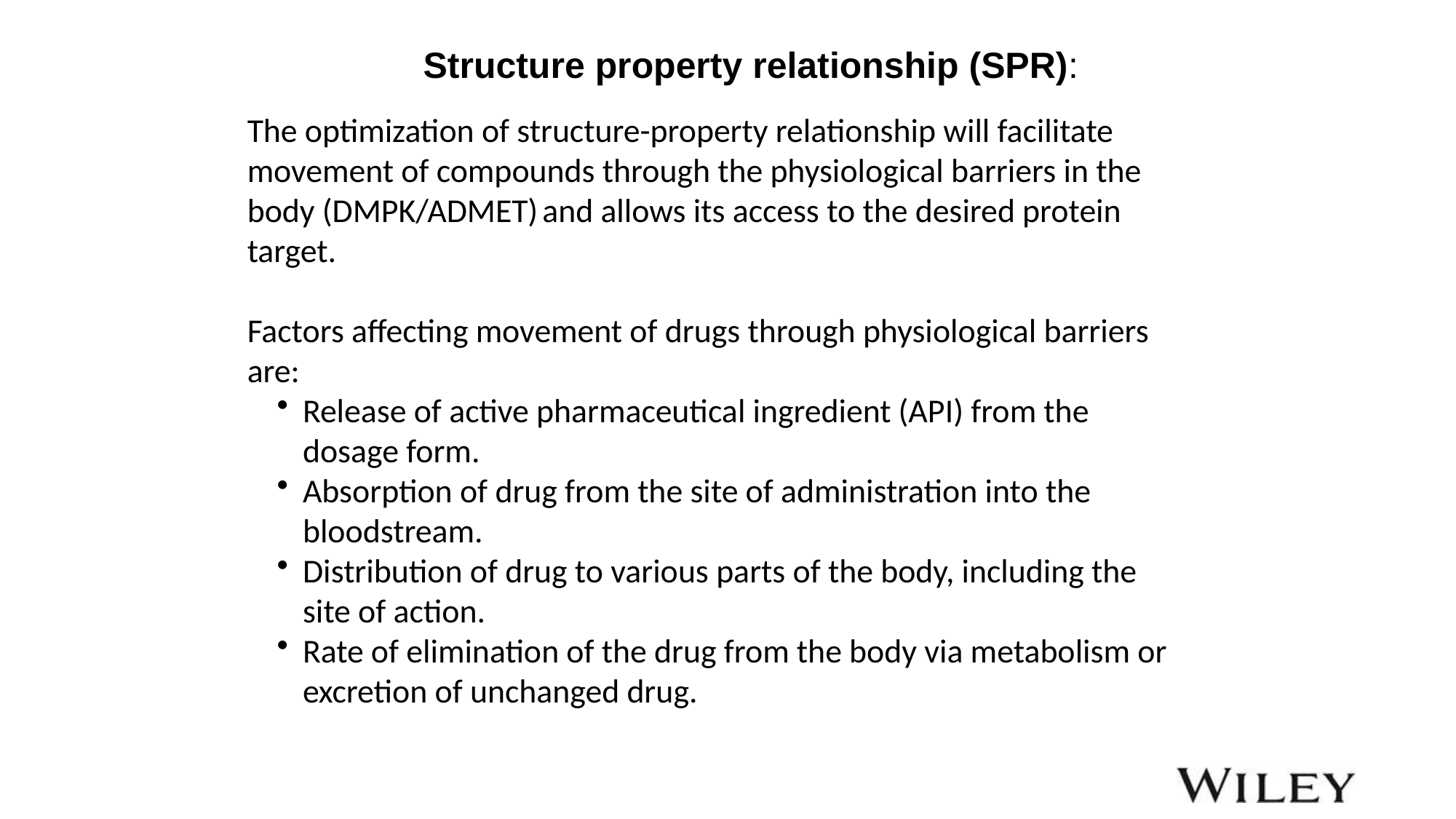

Structure property relationship (SPR):
The optimization of structure-property relationship will facilitate movement of compounds through the physiological barriers in the body (DMPK/ADMET) and allows its access to the desired protein target.

Factors affecting movement of drugs through physiological barriers are:
Release of active pharmaceutical ingredient (API) from the dosage form.
Absorption of drug from the site of administration into the bloodstream.
Distribution of drug to various parts of the body, including the site of action.
Rate of elimination of the drug from the body via metabolism or excretion of unchanged drug.